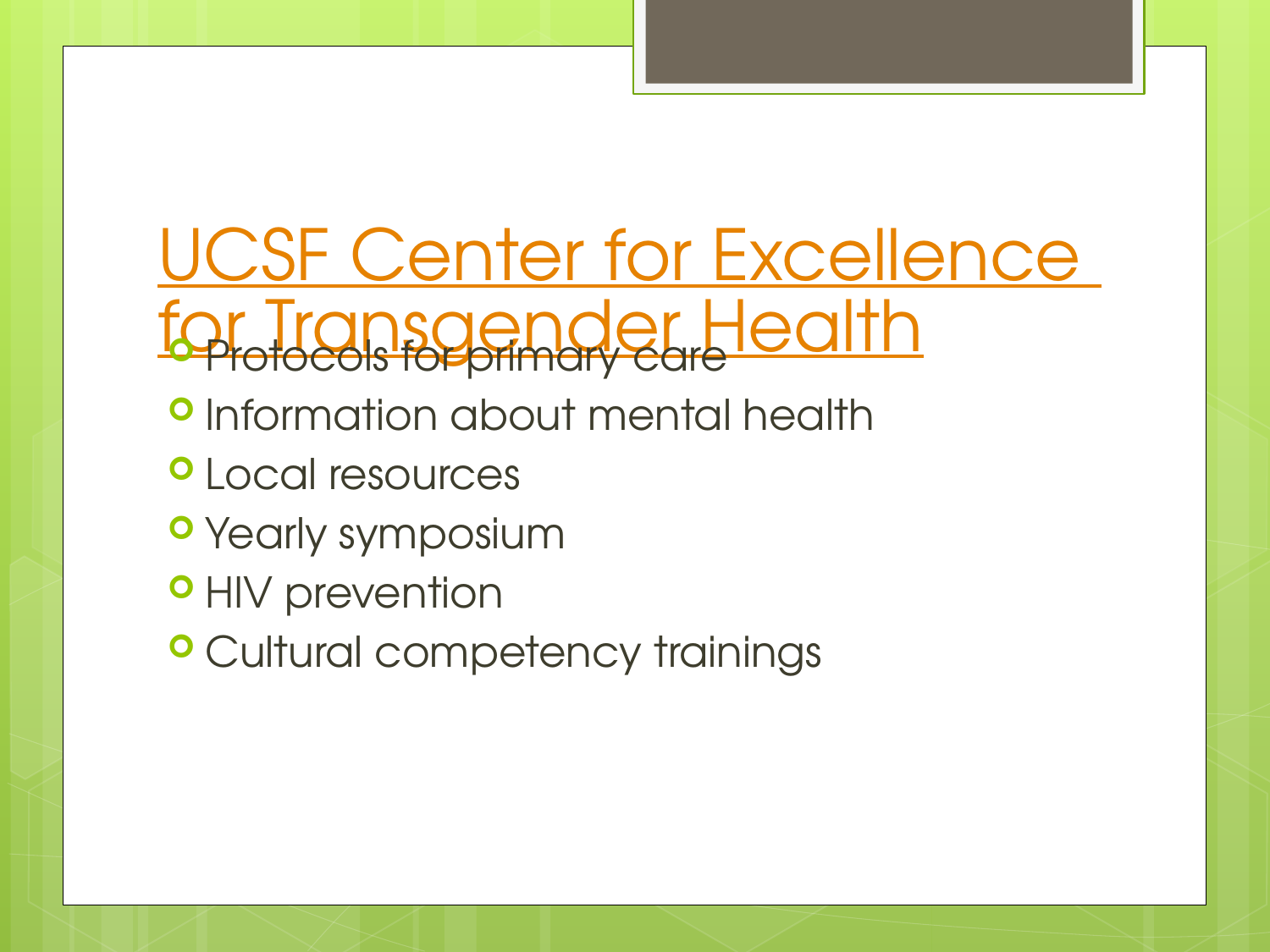

# UCSF Center for Excellence for Transgender Health
Protocols for primary care
Information about mental health
Local resources
Yearly symposium
HIV prevention
Cultural competency trainings